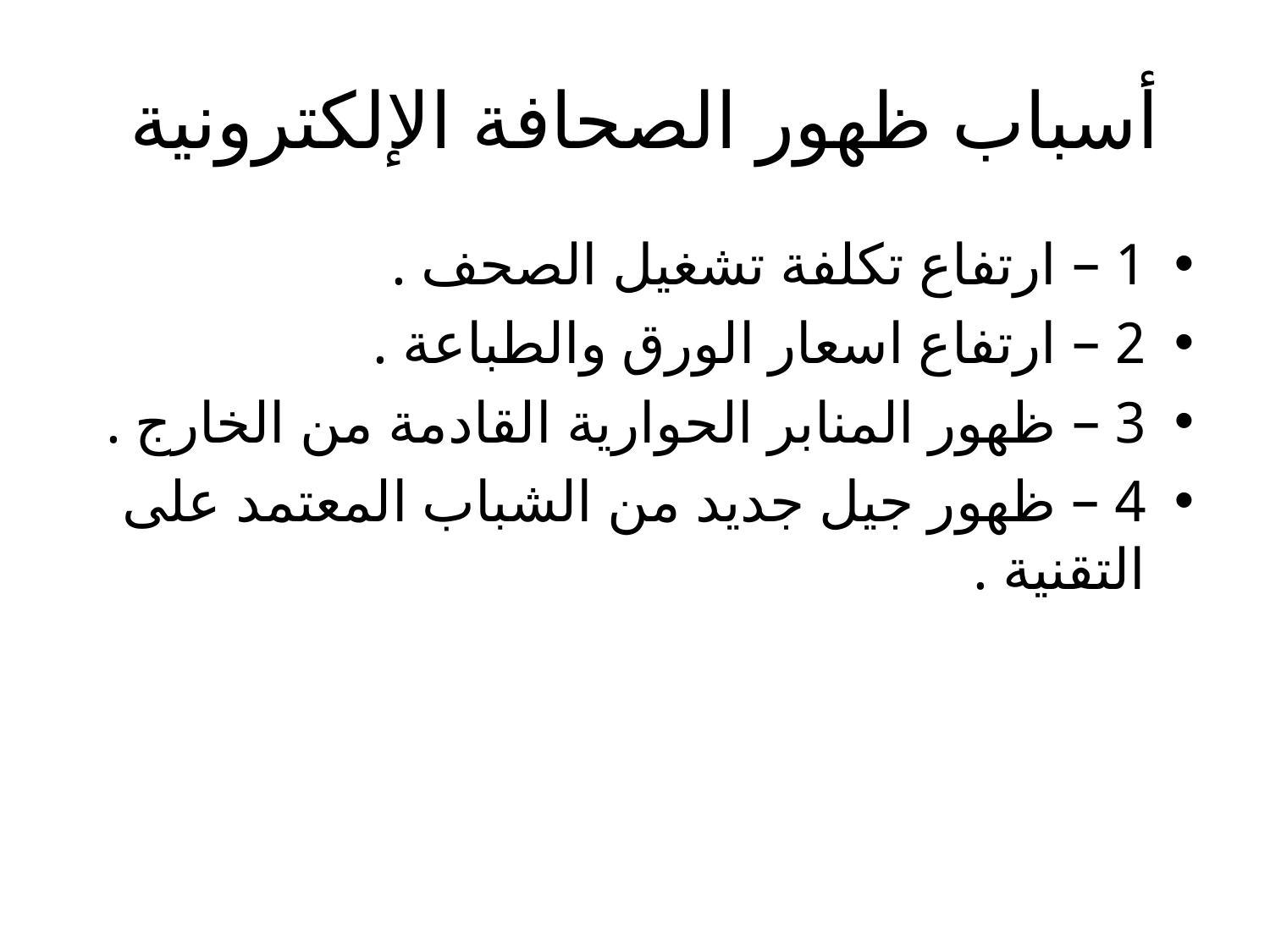

# أسباب ظهور الصحافة الإلكترونية
1 – ارتفاع تكلفة تشغيل الصحف .
2 – ارتفاع اسعار الورق والطباعة .
3 – ظهور المنابر الحوارية القادمة من الخارج .
4 – ظهور جيل جديد من الشباب المعتمد على التقنية .